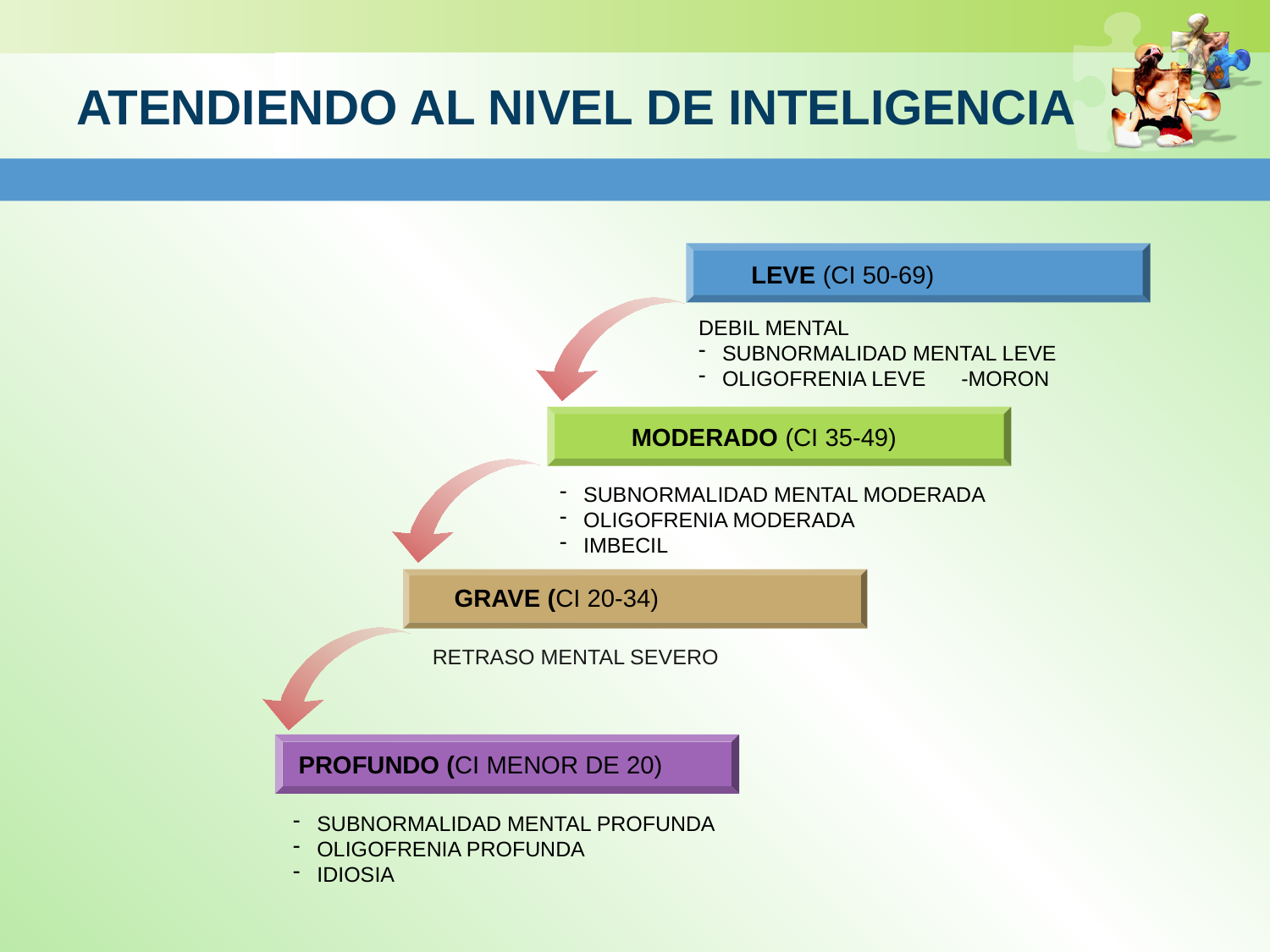

# ATENDIENDO AL NIVEL DE INTELIGENCIA

LEVE (CI 50-69)

DEBIL MENTAL
SUBNORMALIDAD MENTAL LEVE
OLIGOFRENIA LEVE      -MORON

MODERADO (CI 35-49)

SUBNORMALIDAD MENTAL MODERADA
OLIGOFRENIA MODERADA
IMBECIL

GRAVE (CI 20-34)

 RETRASO MENTAL SEVERO

PROFUNDO (CI MENOR DE 20)
SUBNORMALIDAD MENTAL PROFUNDA
OLIGOFRENIA PROFUNDA
IDIOSIA